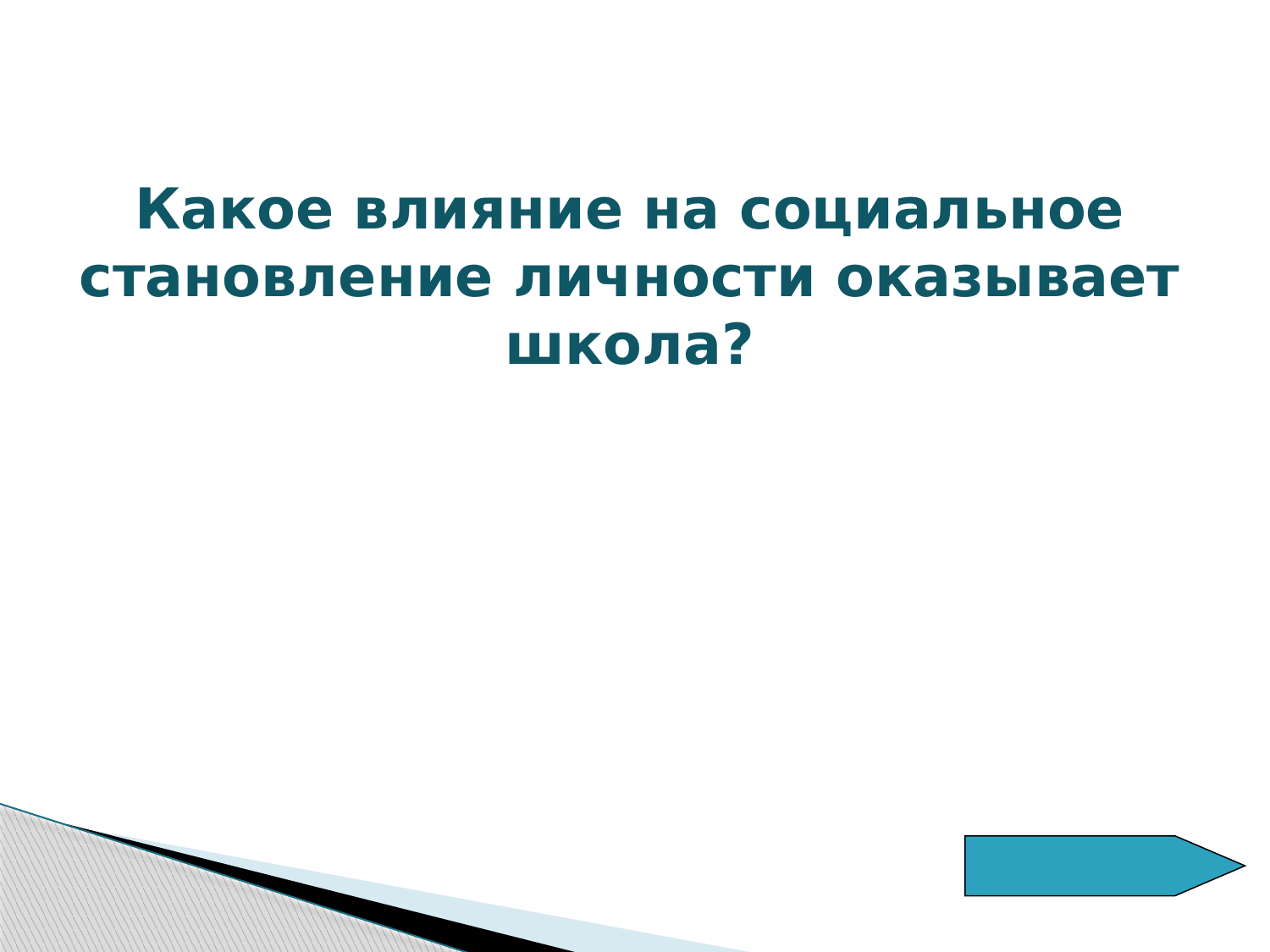

Какое влияние на социальное становление личности оказывает школа?